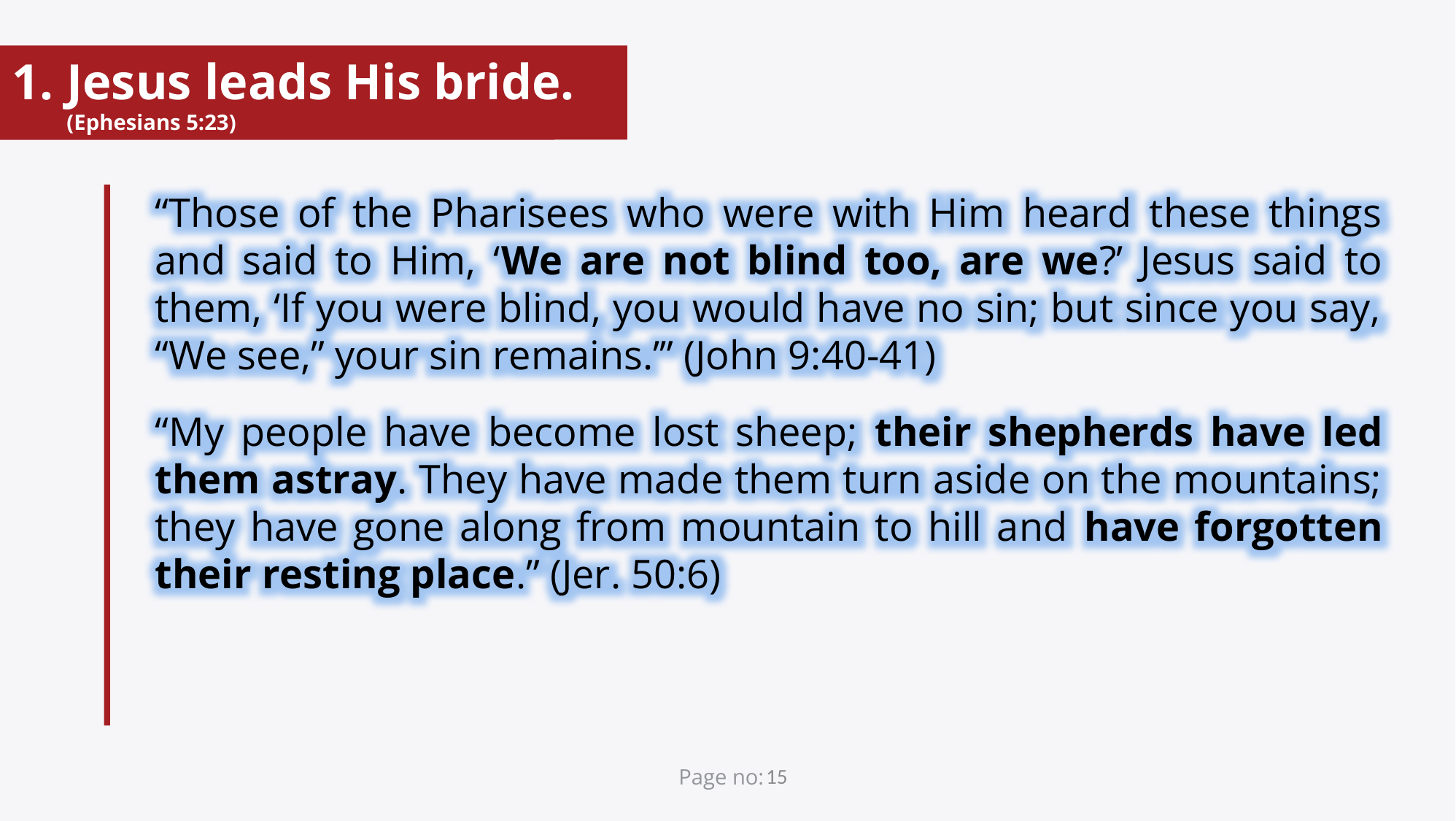

Jesus leads His bride. (Ephesians 5:23)

“Those of the Pharisees who were with Him heard these things and said to Him, ‘We are not blind too, are we?’ Jesus said to them, ‘If you were blind, you would have no sin; but since you say, “We see,” your sin remains.’” (John 9:40-41)
“My people have become lost sheep; their shepherds have led them astray. They have made them turn aside on the mountains; they have gone along from mountain to hill and have forgotten their resting place.” (Jer. 50:6)